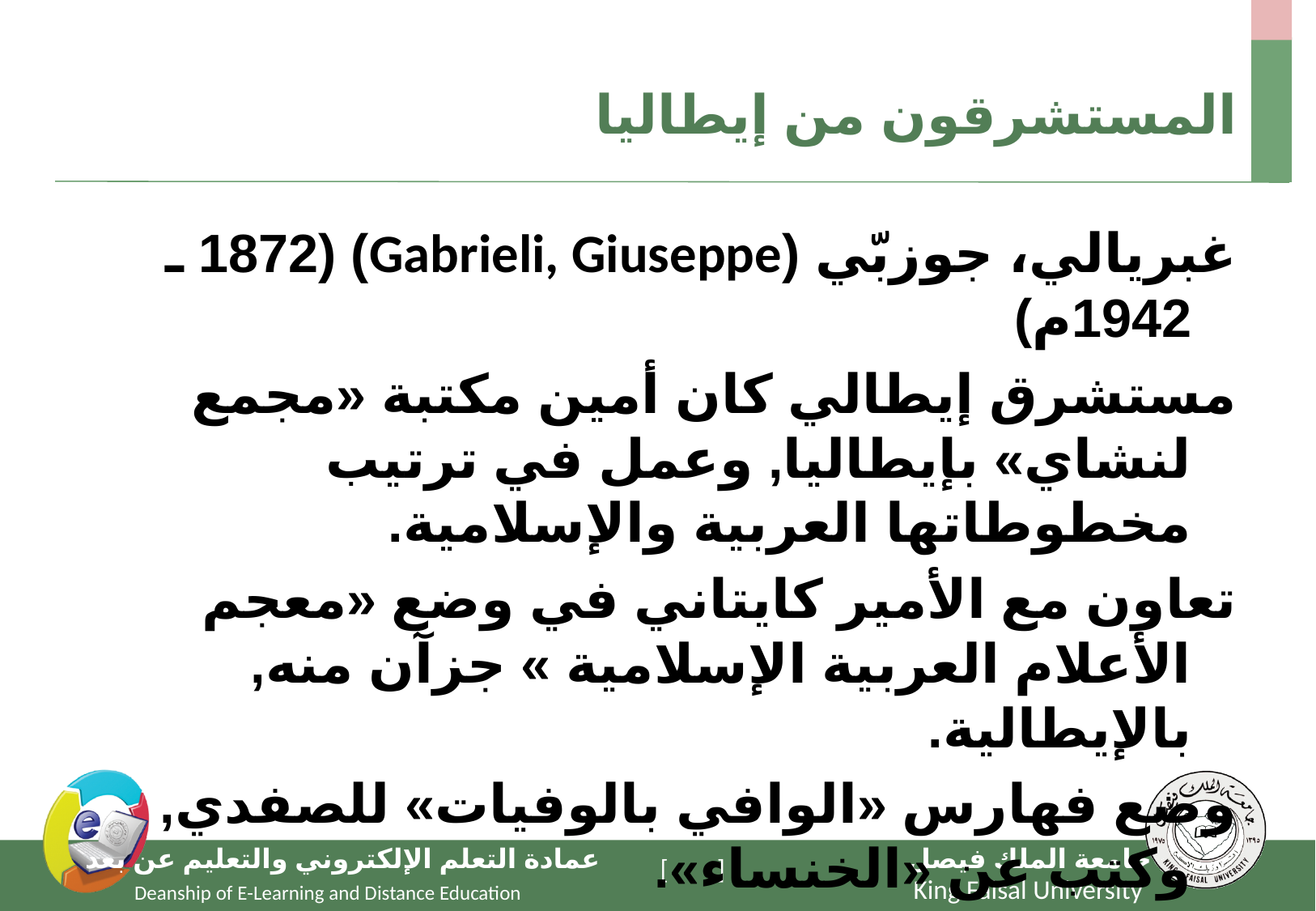

# المستشرقون من إيطاليا
غبريالي، جوزبّي (Gabrieli, Giuseppe) (1872 ـ 1942م)
مستشرق إيطالي كان أمين مكتبة «مجمع لنشاي» بإيطاليا, وعمل في ترتيب مخطوطاتها العربية والإسلامية.
تعاون مع الأمير كايتاني في وضع «معجم الأعلام العربية الإسلامية » جزآن منه, بالإيطالية.
وضع فهارس «الوافي بالوفيات» للصفدي, وكتب عن «الخنساء».